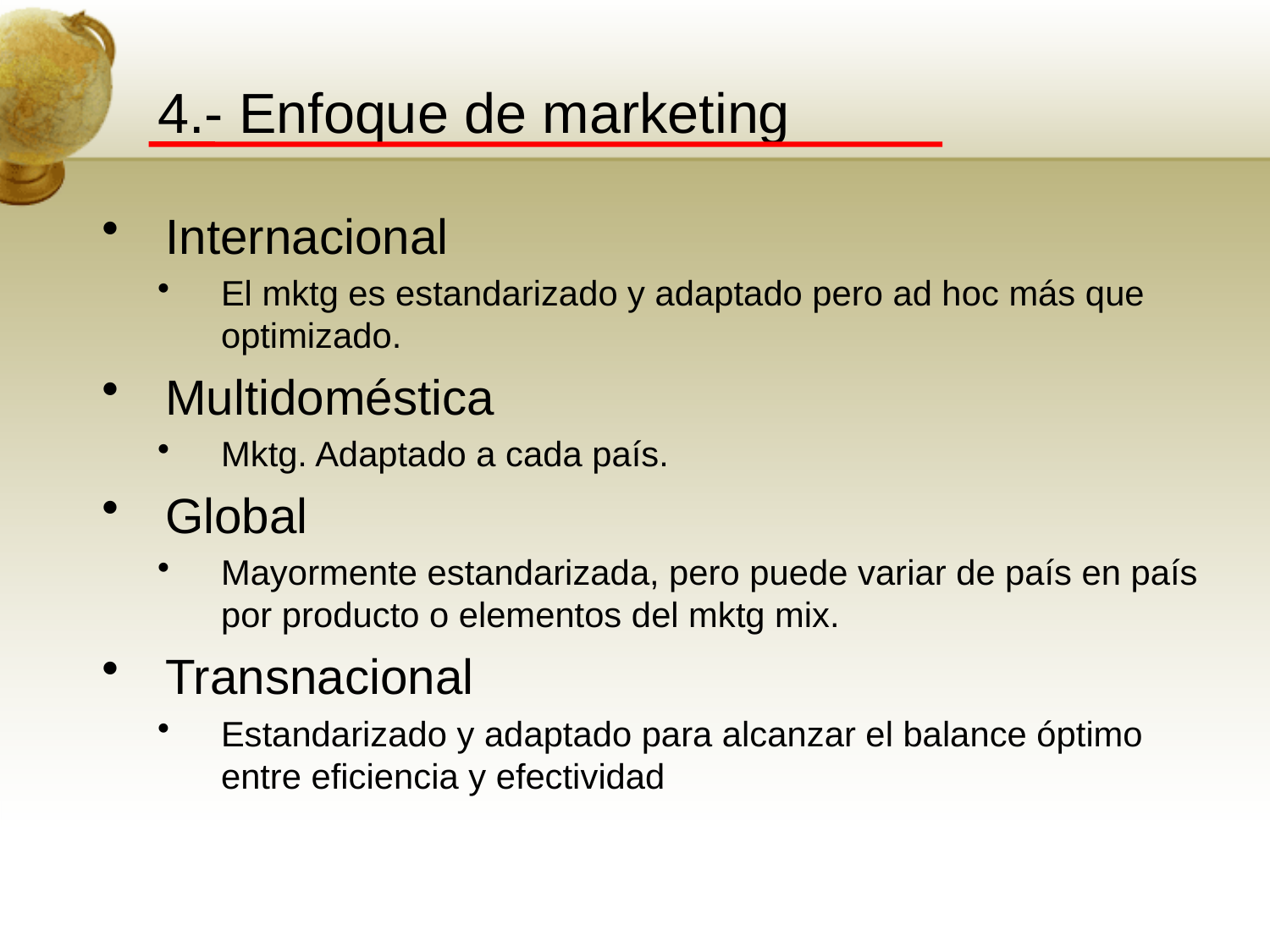

# 4.- Enfoque de marketing

Internacional
El mktg es estandarizado y adaptado pero ad hoc más que optimizado.
Multidoméstica
Mktg. Adaptado a cada país.
Global
Mayormente estandarizada, pero puede variar de país en país por producto o elementos del mktg mix.
Transnacional
Estandarizado y adaptado para alcanzar el balance óptimo entre eficiencia y efectividad